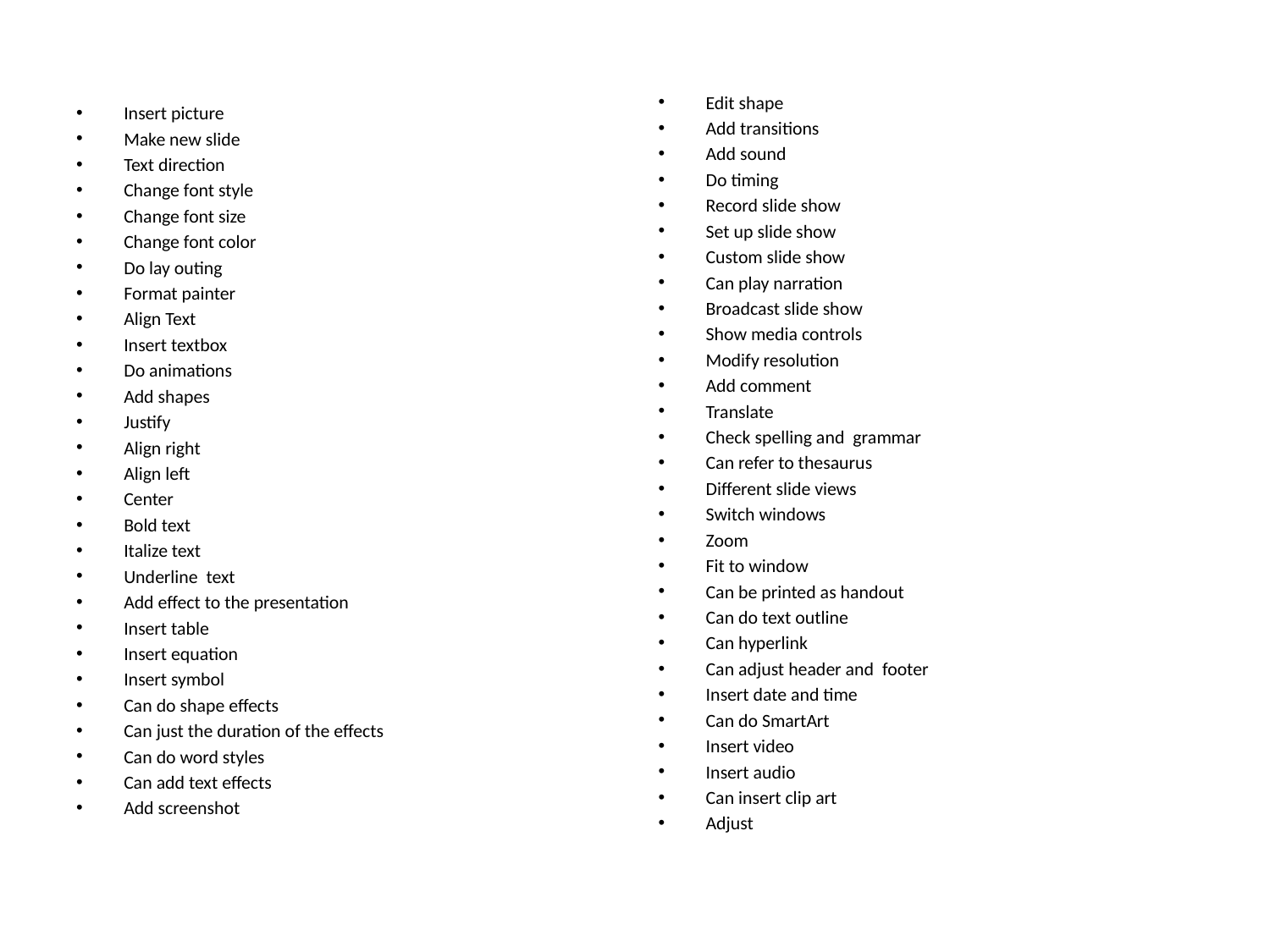

Edit shape
Add transitions
Add sound
Do timing
Record slide show
Set up slide show
Custom slide show
Can play narration
Broadcast slide show
Show media controls
Modify resolution
Add comment
Translate
Check spelling and  grammar
Can refer to thesaurus
Different slide views
Switch windows
Zoom
Fit to window
Can be printed as handout
Can do text outline
Can hyperlink
Can adjust header and  footer
Insert date and time
Can do SmartArt
Insert video
Insert audio
Can insert clip art
Adjust
Insert picture
Make new slide
Text direction
Change font style
Change font size
Change font color
Do lay outing
Format painter
Align Text
Insert textbox
Do animations
Add shapes
Justify
Align right
Align left
Center
Bold text
Italize text
Underline  text
Add effect to the presentation
Insert table
Insert equation
Insert symbol
Can do shape effects
Can just the duration of the effects
Can do word styles
Can add text effects
Add screenshot